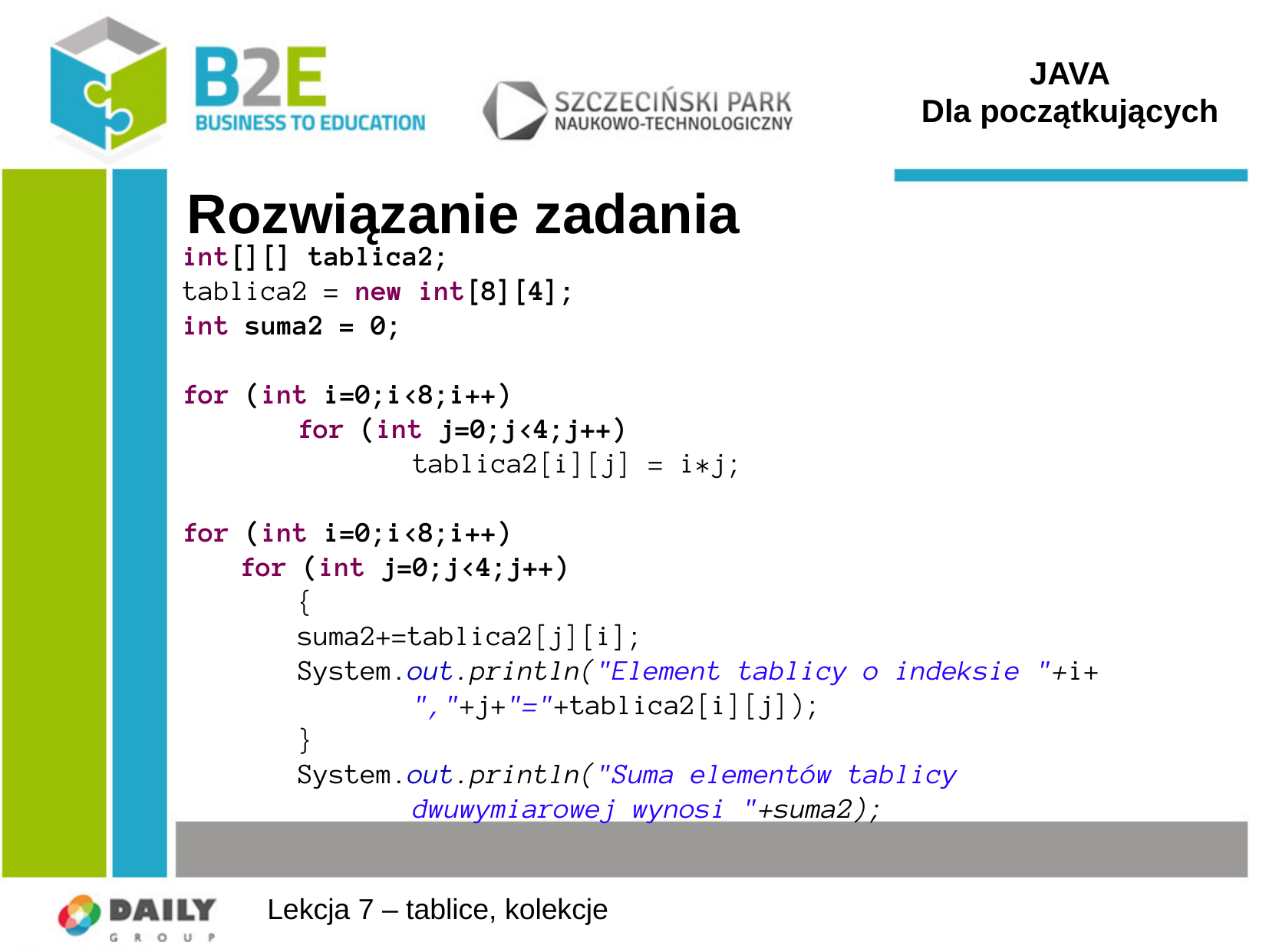

JAVA
Dla początkujących
# Rozwiązanie zadania
int[][] tablica2;
tablica2 = new int[8][4];
int suma2 = 0;

for (int i=0;i<8;i++)
	for (int j=0;j<4;j++)
		tablica2[i][j] = i*j;

for (int i=0;i<8;i++)
for (int j=0;j<4;j++)
{
suma2+=tablica2[j][i];
System.out.println("Element tablicy o indeksie "+i+
	","+j+"="+tablica2[i][j]);
}
System.out.println("Suma elementów tablicy
	dwuwymiarowej wynosi "+suma2);
Lekcja 7 – tablice, kolekcje